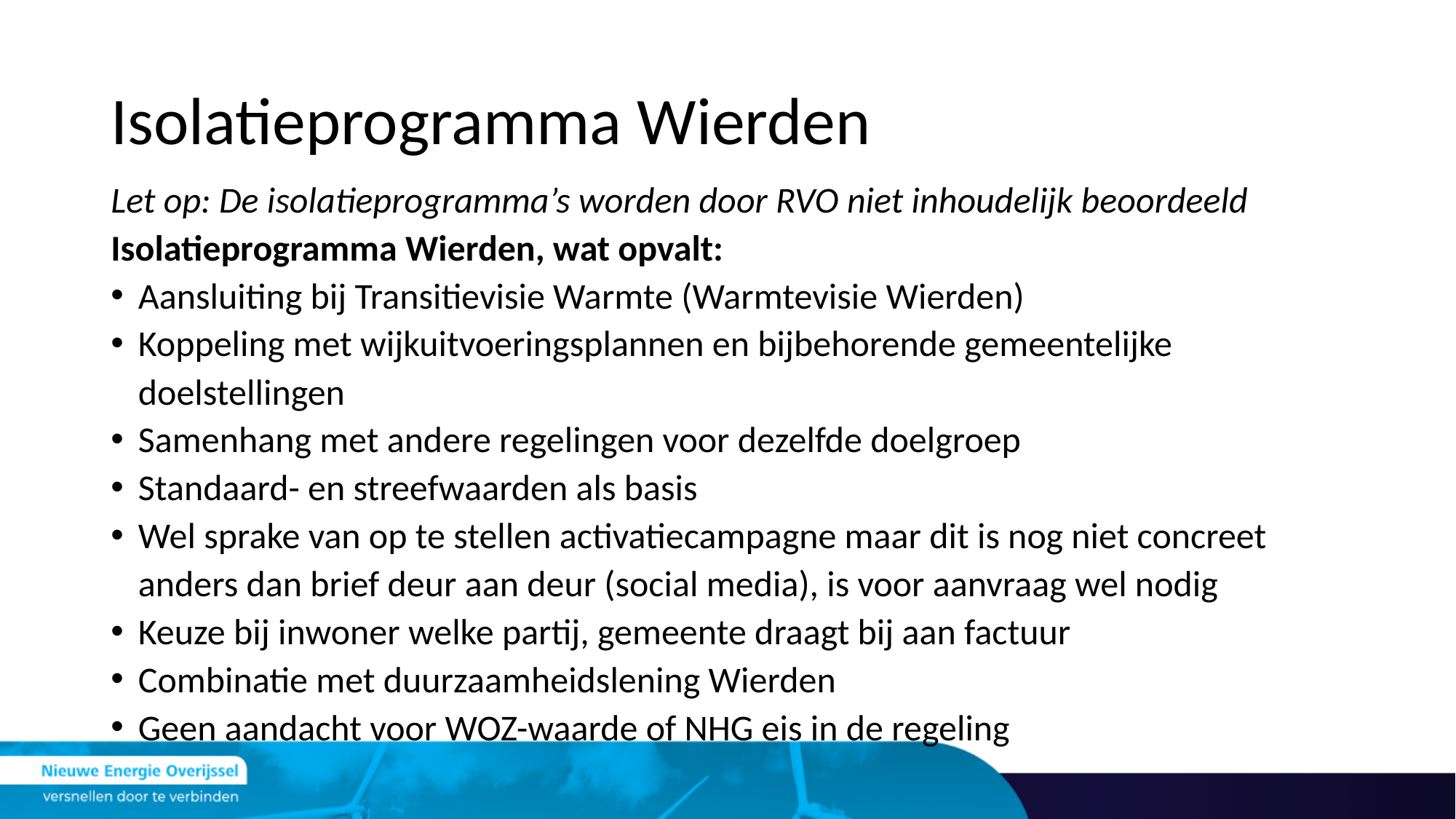

# Isolatieprogramma Wierden
Let op: De isolatieprogramma’s worden door RVO niet inhoudelijk beoordeeld
Isolatieprogramma Wierden, wat opvalt:
Aansluiting bij Transitievisie Warmte (Warmtevisie Wierden)
Koppeling met wijkuitvoeringsplannen en bijbehorende gemeentelijke doelstellingen
Samenhang met andere regelingen voor dezelfde doelgroep
Standaard- en streefwaarden als basis
Wel sprake van op te stellen activatiecampagne maar dit is nog niet concreet anders dan brief deur aan deur (social media), is voor aanvraag wel nodig
Keuze bij inwoner welke partij, gemeente draagt bij aan factuur
Combinatie met duurzaamheidslening Wierden
Geen aandacht voor WOZ-waarde of NHG eis in de regeling